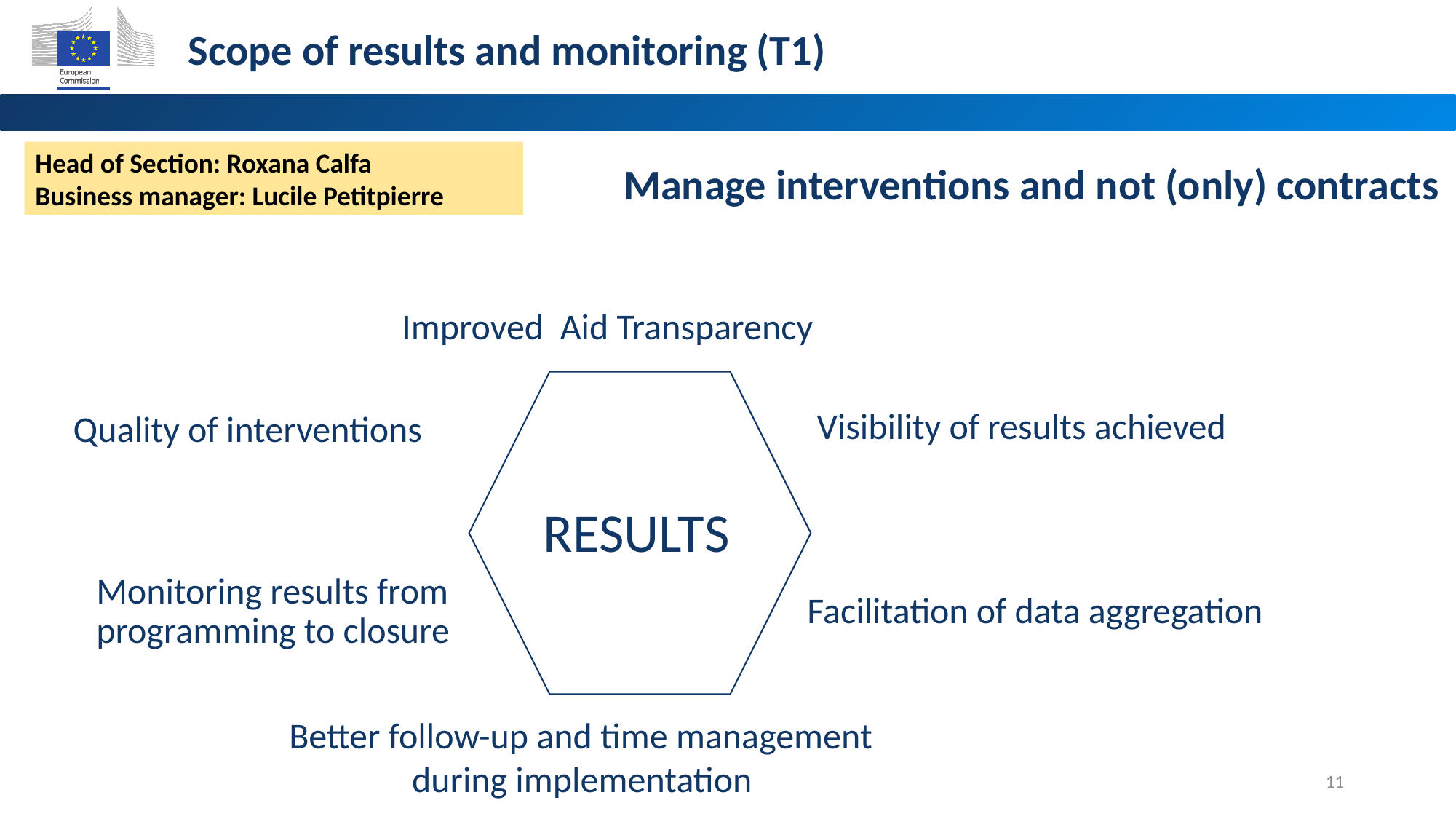

Scope of results and monitoring (T1)
Head of Section: Roxana Calfa
Business manager: Lucile Petitpierre
Manage interventions and not (only) contracts
Improved  Aid Transparency

Quality of interventions
Visibility of results achieved
RESULTS
Monitoring results from programming to closure
Facilitation of data aggregation
Better follow-up and time management
               during implementation
11